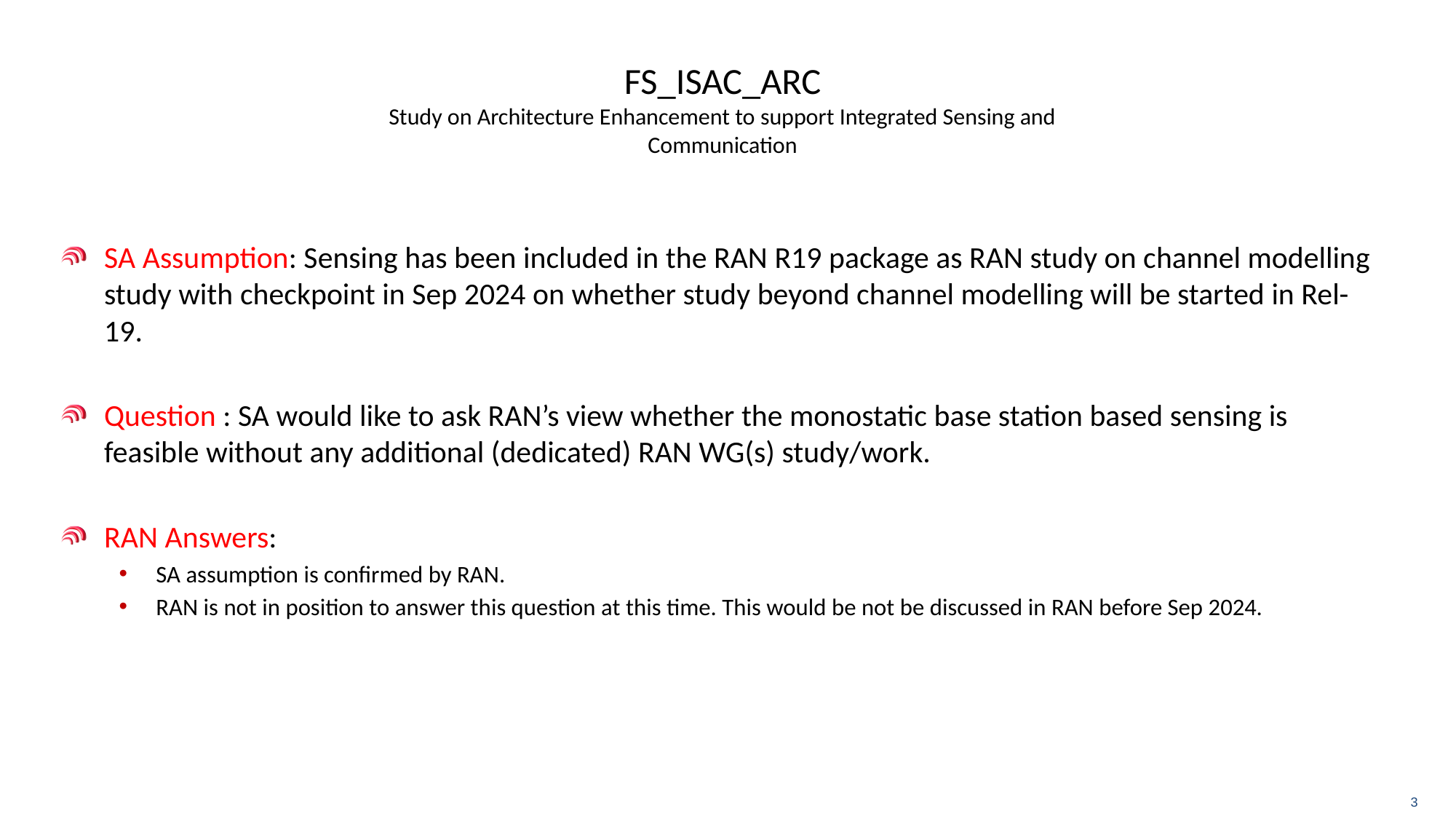

# FS_ISAC_ARC Study on Architecture Enhancement to support Integrated Sensing and Communication
SA Assumption: Sensing has been included in the RAN R19 package as RAN study on channel modelling study with checkpoint in Sep 2024 on whether study beyond channel modelling will be started in Rel-19.

Question : SA would like to ask RAN’s view whether the monostatic base station based sensing is feasible without any additional (dedicated) RAN WG(s) study/work.

RAN Answers:
SA assumption is confirmed by RAN.
RAN is not in position to answer this question at this time. This would be not be discussed in RAN before Sep 2024.